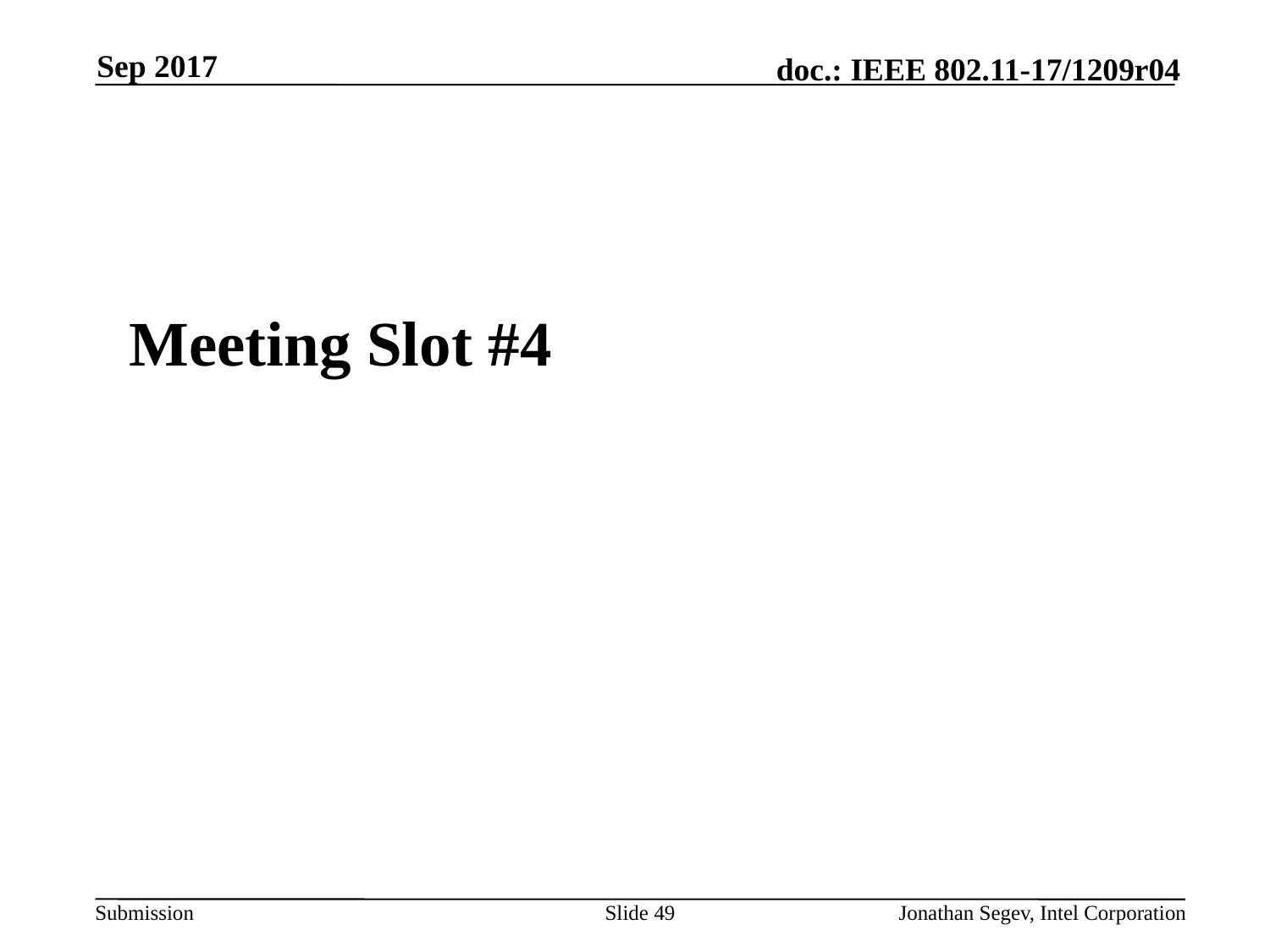

Sep 2017
#
Meeting Slot #4

Slide 49
Jonathan Segev, Intel Corporation